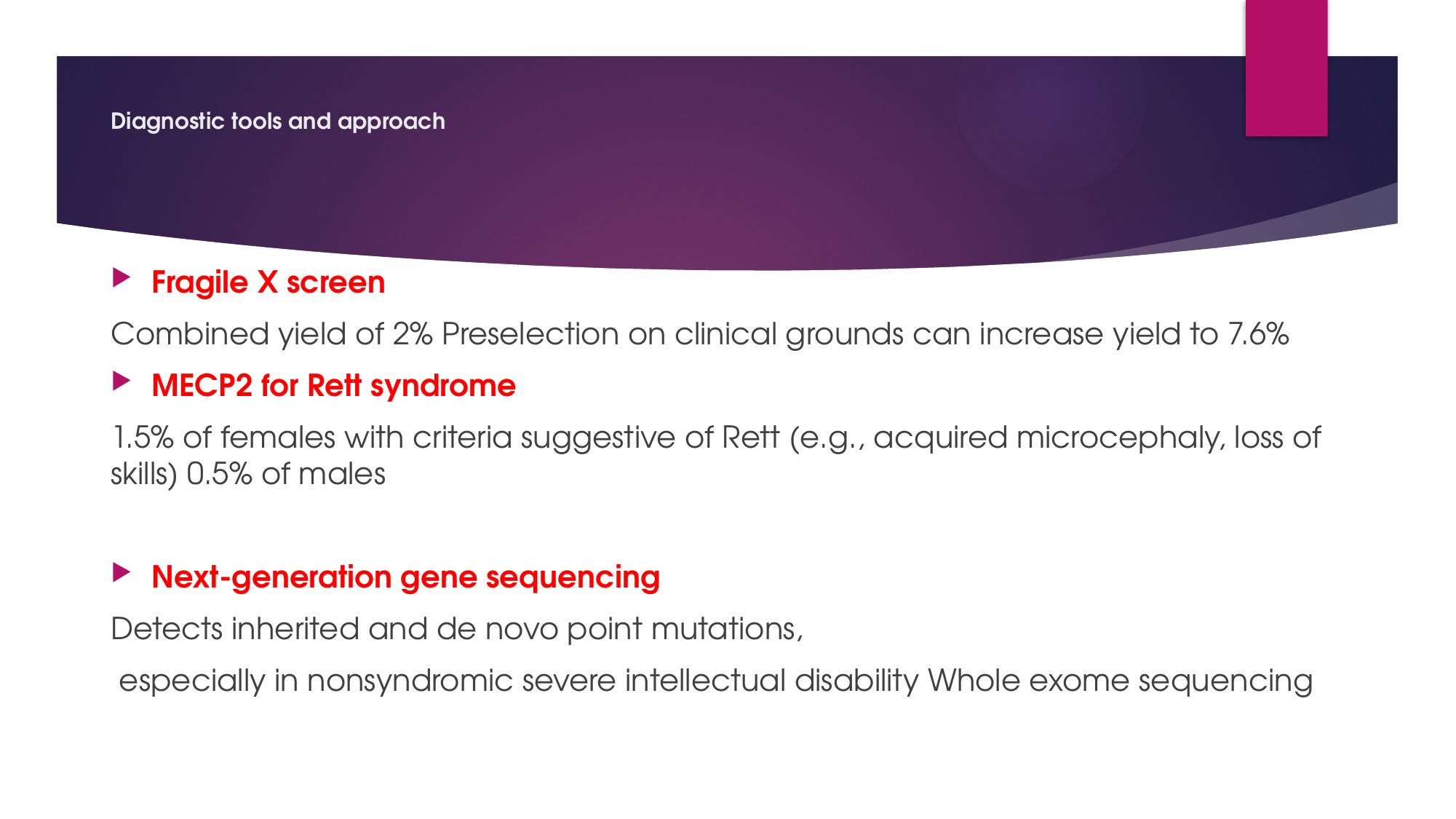

# Diagnostic tools and approach

Fragile X screen
Combined yield of 2% Preselection on clinical grounds can increase yield to 7.6%
MECP2 for Rett syndrome
1.5% of females with criteria suggestive of Rett (e.g., acquired microcephaly, loss of skills) 0.5% of males

Next-generation gene sequencing
Detects inherited and de novo point mutations,
 especially in nonsyndromic severe intellectual disability Whole exome sequencing